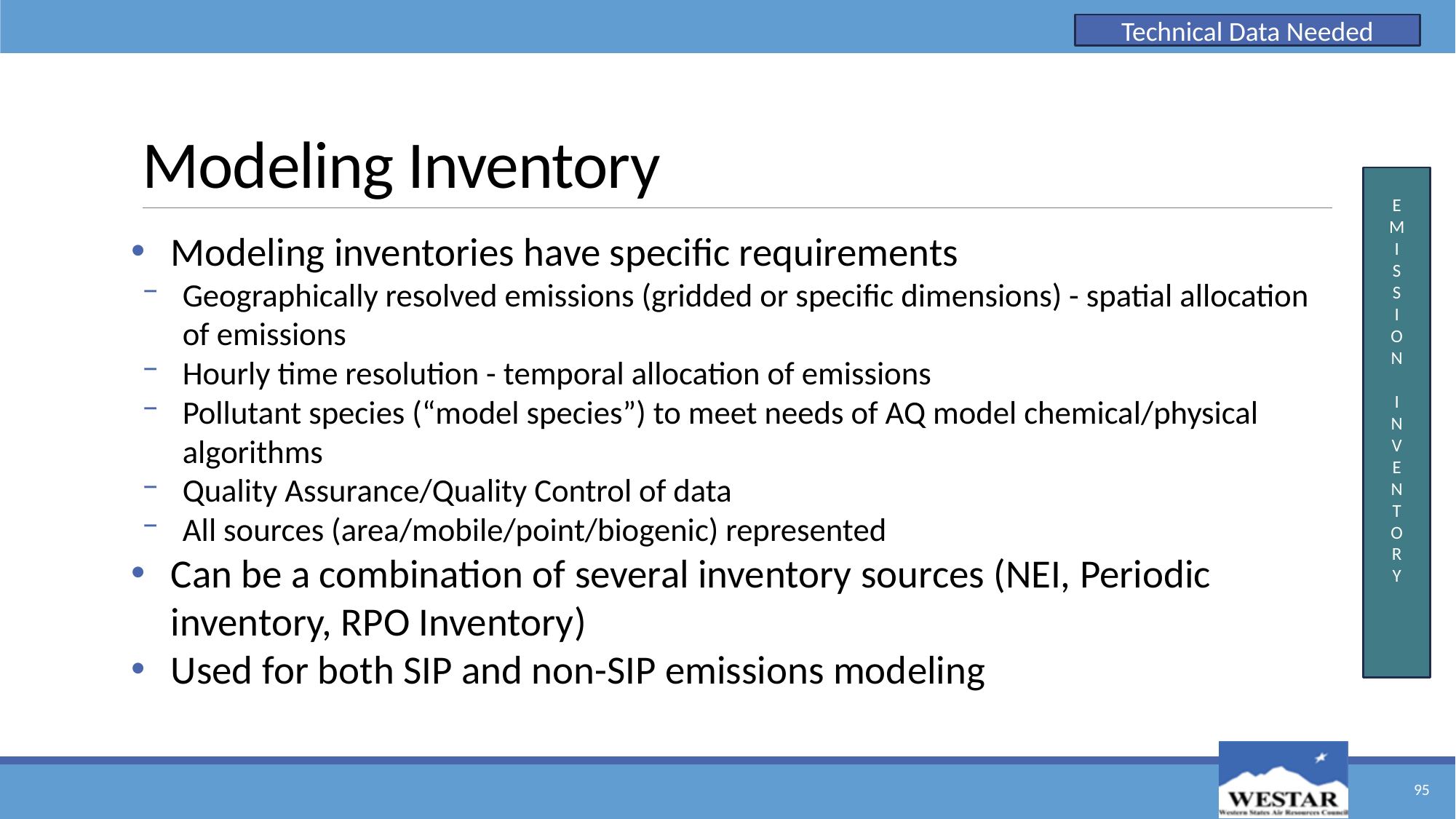

Technical Data Needed
# Modeling Inventory
E
M
I
S
S
I
O
N

I
N
V
E
N
T
O
R
Y

Modeling inventories have specific requirements
Geographically resolved emissions (gridded or specific dimensions) - spatial allocation of emissions
Hourly time resolution - temporal allocation of emissions
Pollutant species (“model species”) to meet needs of AQ model chemical/physical algorithms
Quality Assurance/Quality Control of data
All sources (area/mobile/point/biogenic) represented
Can be a combination of several inventory sources (NEI, Periodic inventory, RPO Inventory)
Used for both SIP and non-SIP emissions modeling

95